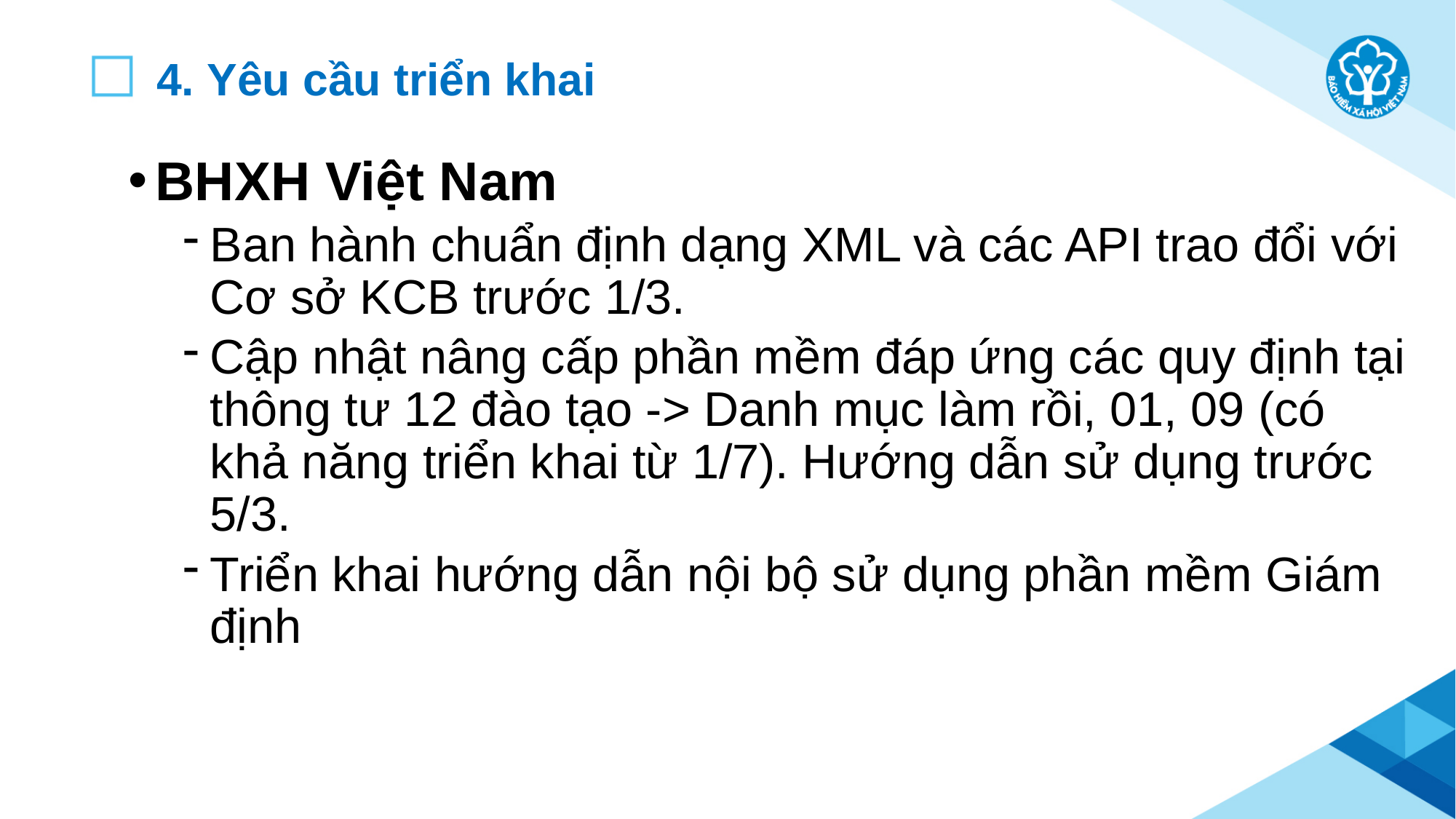

# 4. Yêu cầu triển khai
BHXH Việt Nam
Ban hành chuẩn định dạng XML và các API trao đổi với Cơ sở KCB trước 1/3.
Cập nhật nâng cấp phần mềm đáp ứng các quy định tại thông tư 12 đào tạo -> Danh mục làm rồi, 01, 09 (có khả năng triển khai từ 1/7). Hướng dẫn sử dụng trước 5/3.
Triển khai hướng dẫn nội bộ sử dụng phần mềm Giám định